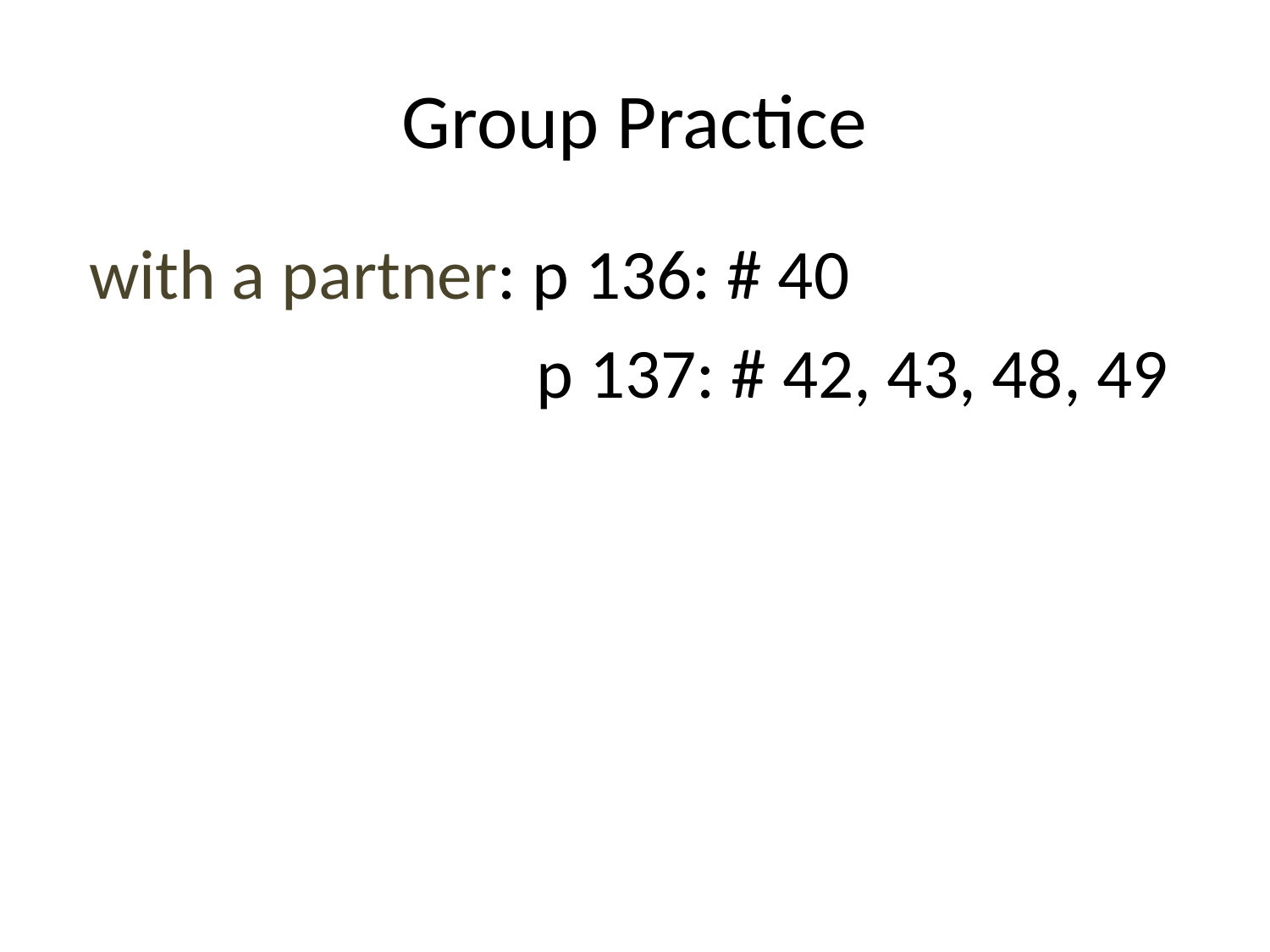

# Group Practice
 with a partner: p 136: # 40
                             p 137: # 42, 43, 48, 49